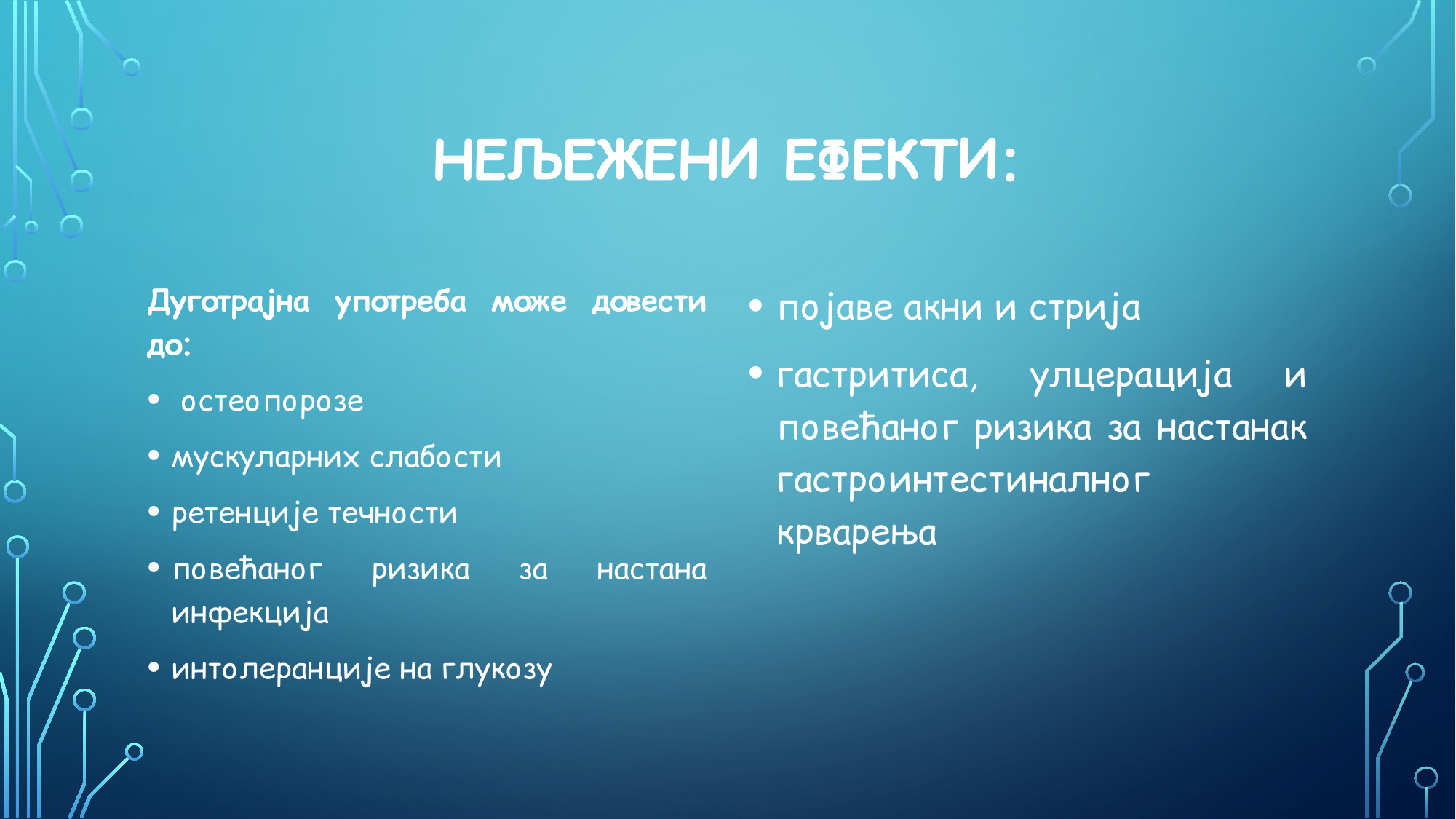

# Нељежени ефекти:
Дуготрајна употреба може довести до:
 остеопорозе
мускуларних слабости
ретенције течности
повећаног ризика за настана инфекција
интолеранције на глукозу
појаве акни и стрија
гастритиса, улцерација и повећаног ризика за настанак гастроинтестиналног крварења